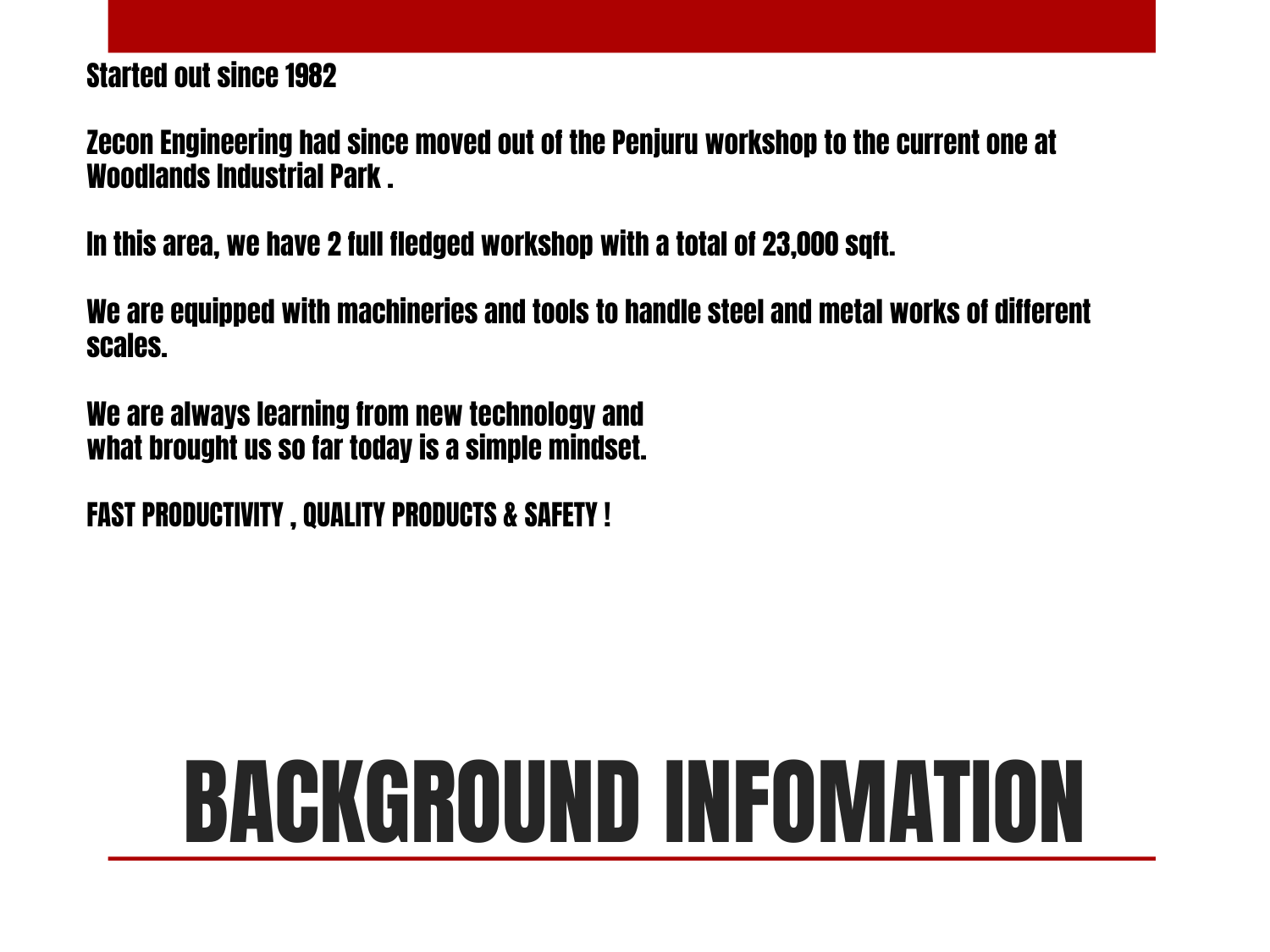

Started out since 1982

Zecon Engineering had since moved out of the Penjuru workshop to the current one at
Woodlands Industrial Park .

In this area, we have 2 full fledged workshop with a total of 23,000 sqft.

We are equipped with machineries and tools to handle steel and metal works of different scales.

We are always learning from new technology and what brought us so far today is a simple mindset.

FAST PRODUCTIVITY , QUALITY PRODUCTS & SAFETY !
# BACKGROUND INFOMATION